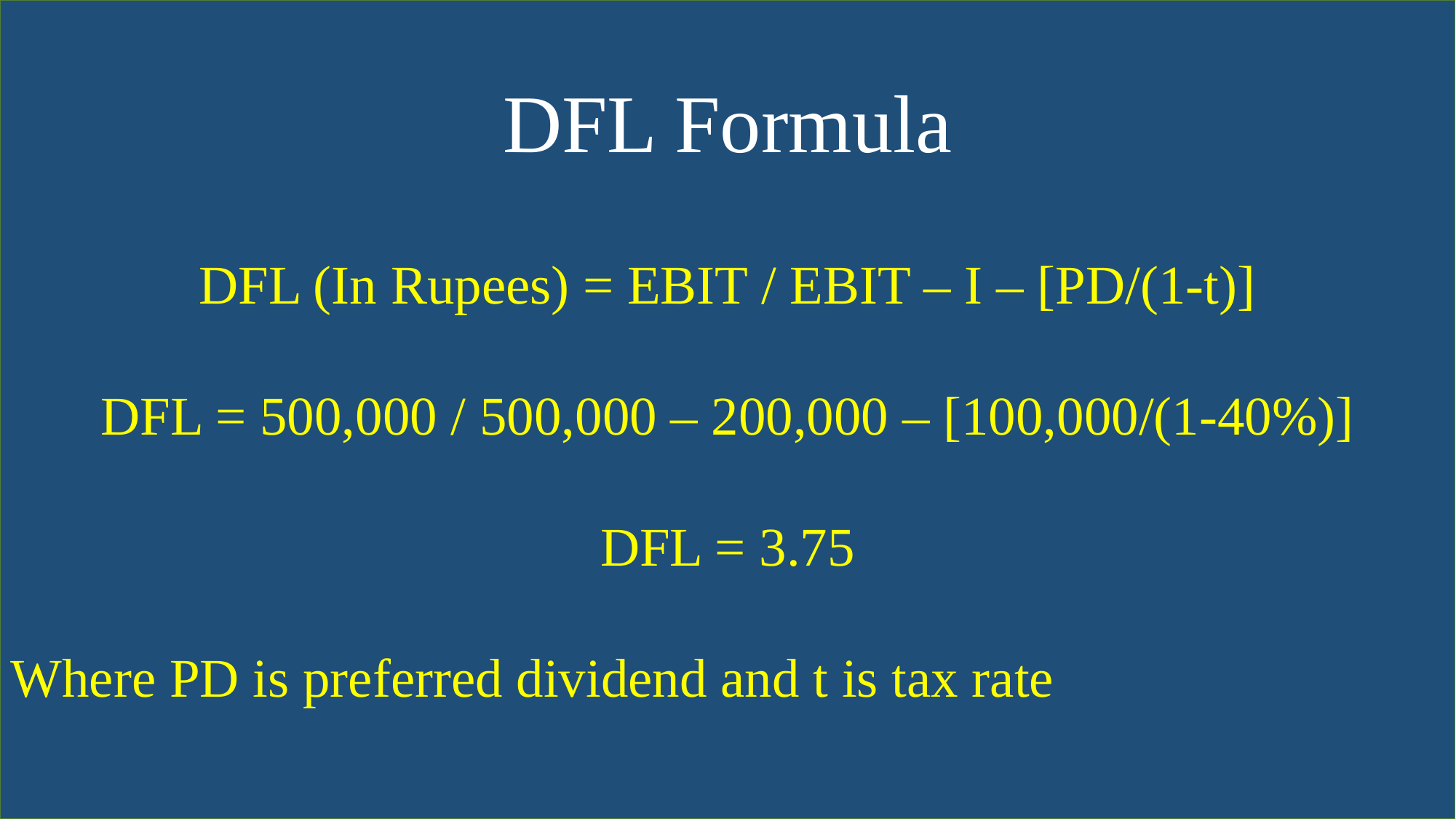

DFL Formula

DFL (In Rupees) = EBIT / EBIT – I – [PD/(1-t)]

DFL = 500,000 / 500,000 – 200,000 – [100,000/(1-40%)]

DFL = 3.75

Where PD is preferred dividend and t is tax rate